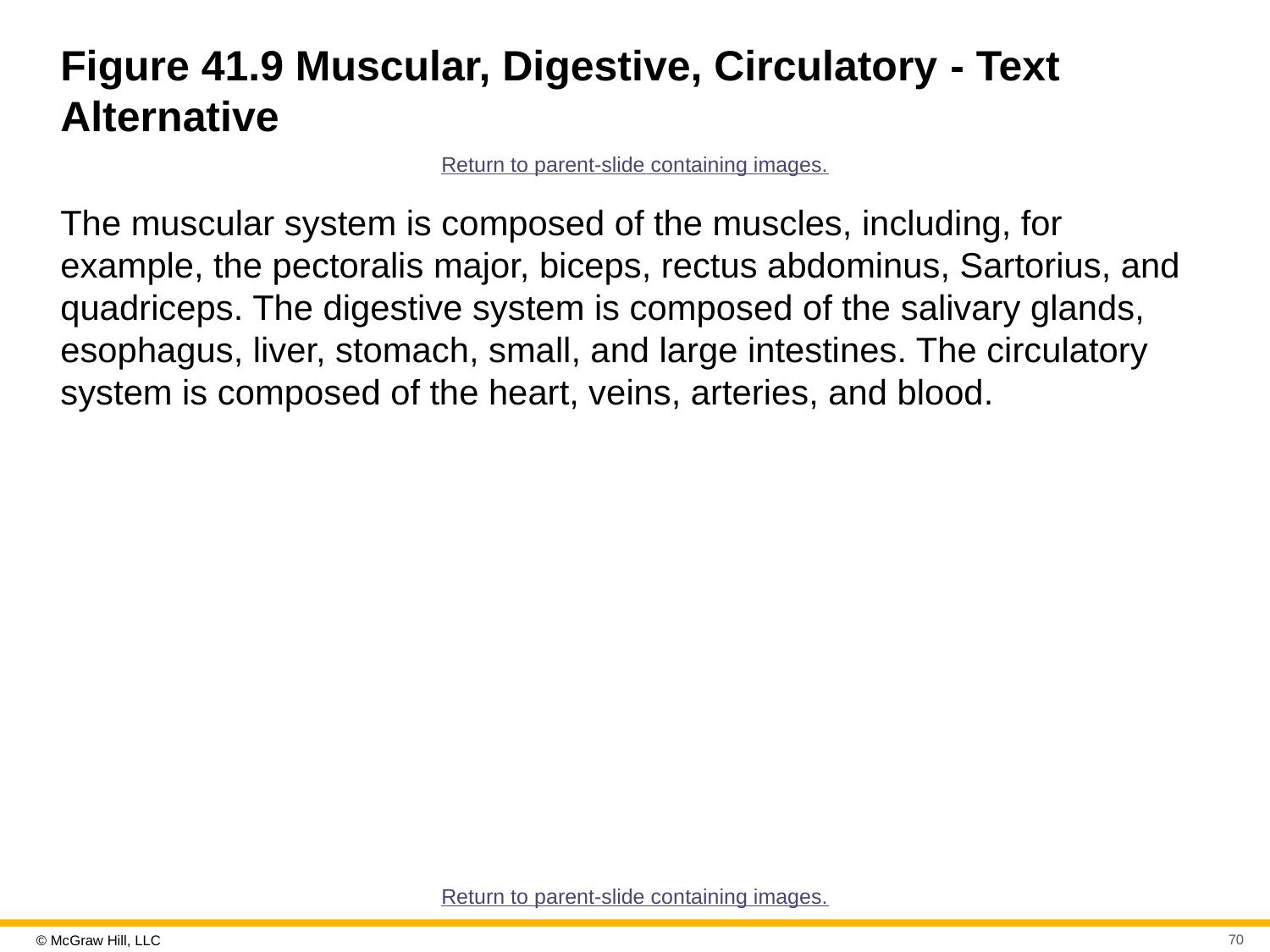

# Figure 41.9 Muscular, Digestive, Circulatory - Text Alternative
Return to parent-slide containing images.
The muscular system is composed of the muscles, including, for example, the pectoralis major, biceps, rectus abdominus, Sartorius, and quadriceps. The digestive system is composed of the salivary glands, esophagus, liver, stomach, small, and large intestines. The circulatory system is composed of the heart, veins, arteries, and blood.
Return to parent-slide containing images.
70